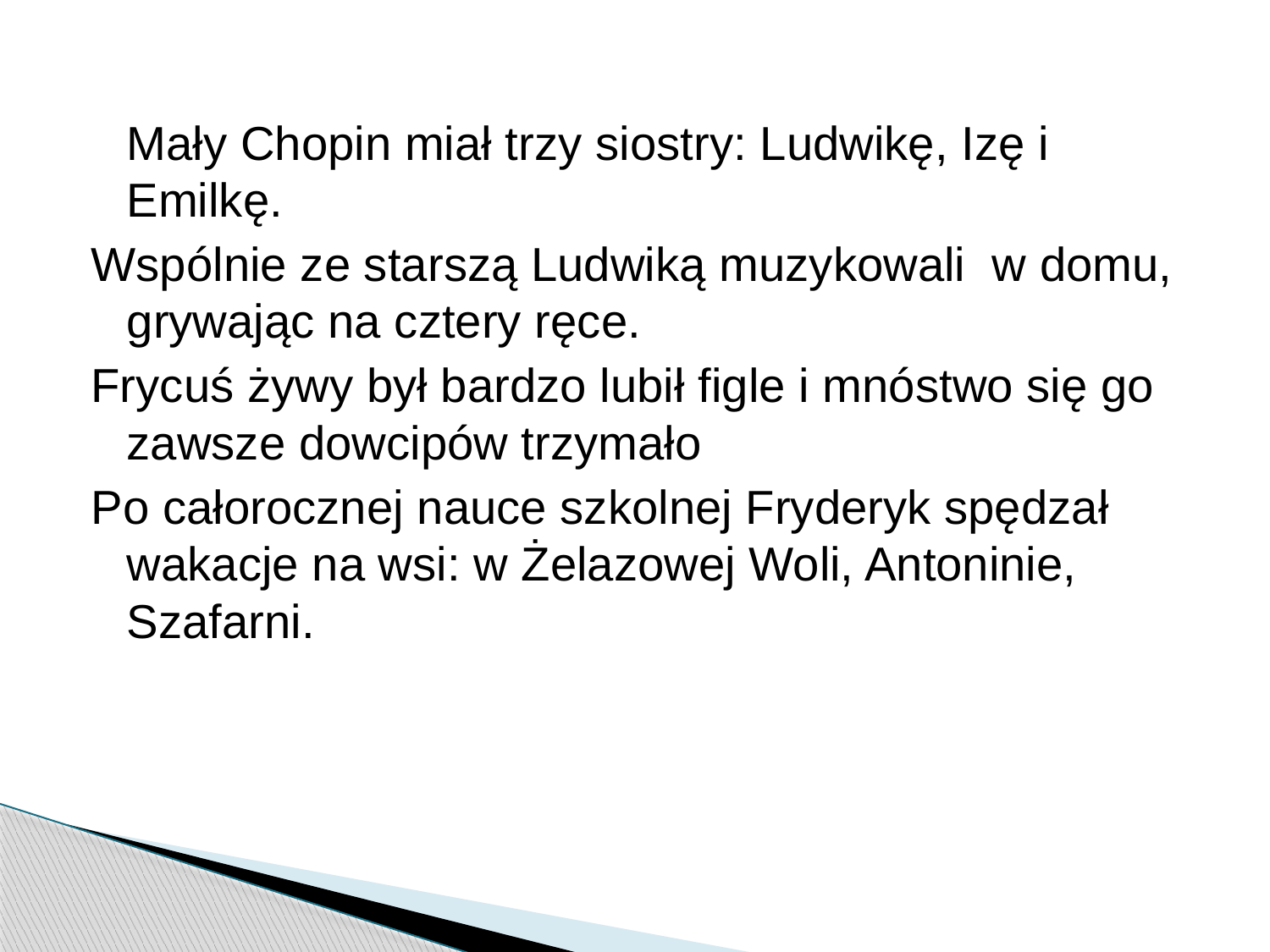

#
	Mały Chopin miał trzy siostry: Ludwikę, Izę i Emilkę.
Wspólnie ze starszą Ludwiką muzykowali  w domu, grywając na cztery ręce.
Frycuś żywy był bardzo lubił figle i mnóstwo się go zawsze dowcipów trzymało
Po całorocznej nauce szkolnej Fryderyk spędzał wakacje na wsi: w Żelazowej Woli, Antoninie, Szafarni.